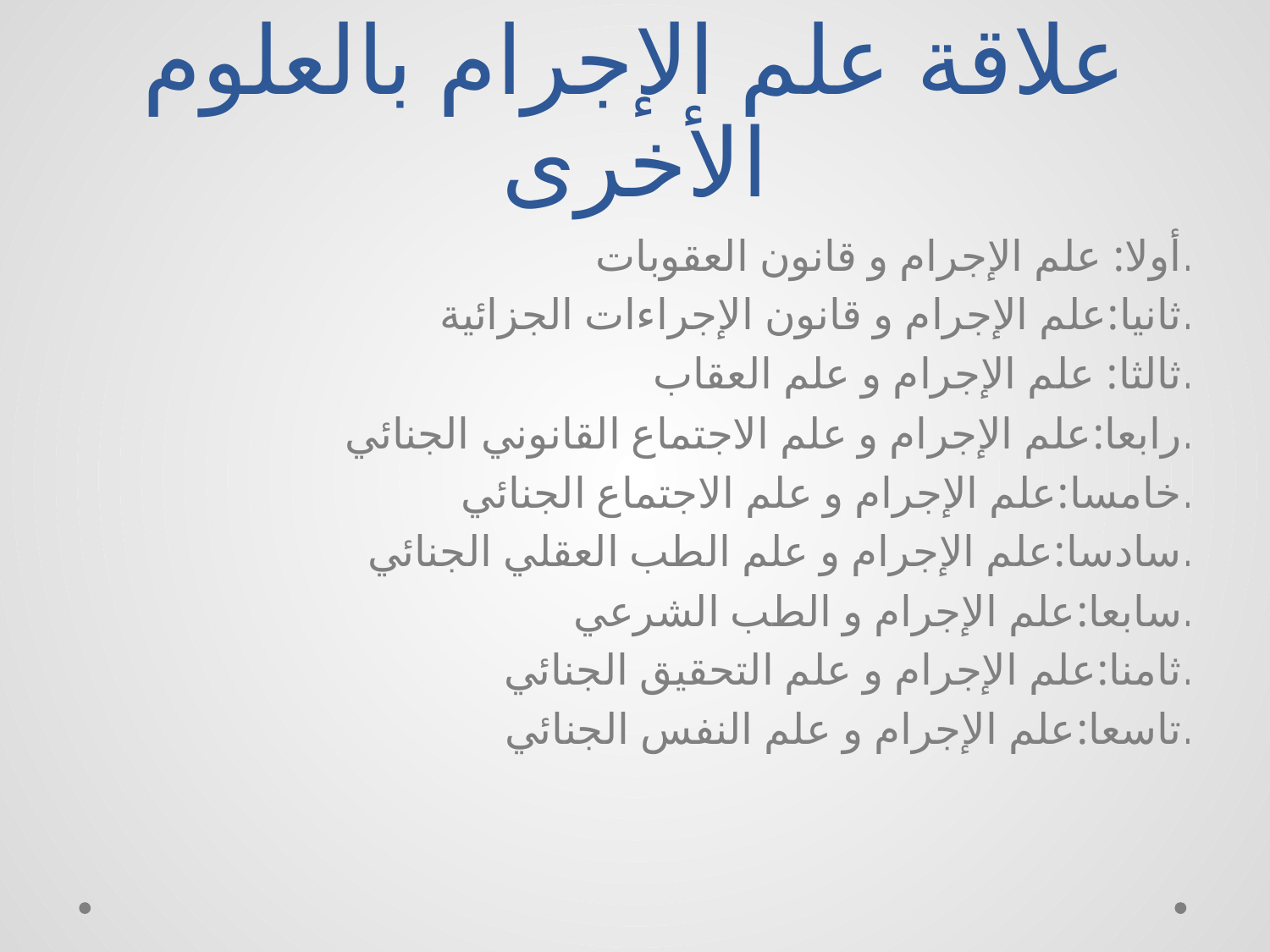

# علاقة علم الإجرام بالعلوم الأخرى
أولا: علم الإجرام و قانون العقوبات.
ثانيا:علم الإجرام و قانون الإجراءات الجزائية.
ثالثا: علم الإجرام و علم العقاب.
رابعا:علم الإجرام و علم الاجتماع القانوني الجنائي.
خامسا:علم الإجرام و علم الاجتماع الجنائي.
سادسا:علم الإجرام و علم الطب العقلي الجنائي.
سابعا:علم الإجرام و الطب الشرعي.
ثامنا:علم الإجرام و علم التحقيق الجنائي.
تاسعا:علم الإجرام و علم النفس الجنائي.